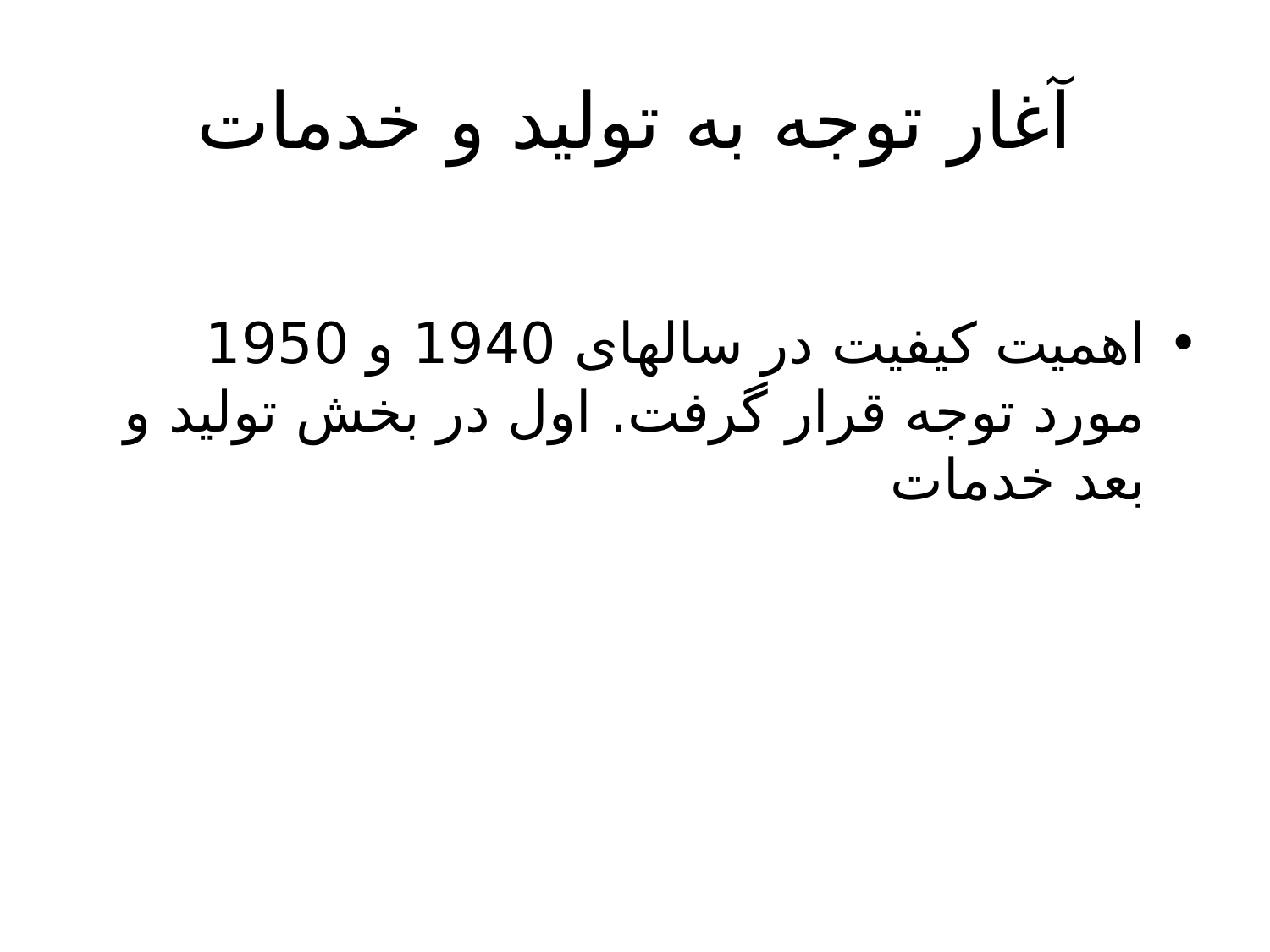

# آغار توجه به تولید و خدمات

اهمیت کیفیت در سالهای 1940 و 1950 مورد توجه قرار گرفت. اول در بخش تولید و بعد خدمات